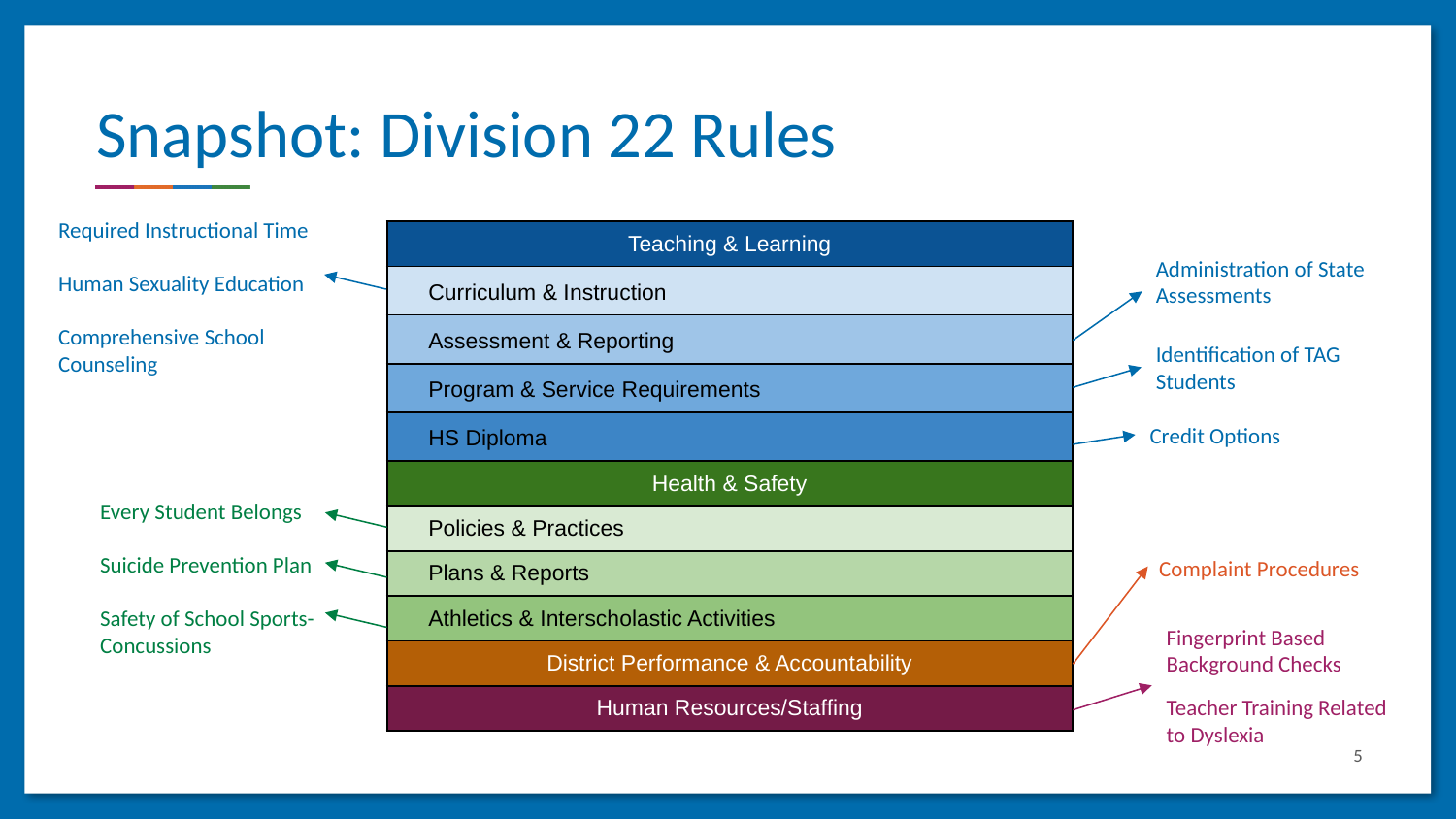

# Snapshot: Division 22 Rules
Required Instructional Time

Human Sexuality Education

Comprehensive School Counseling
| Teaching & Learning |
| --- |
| Curriculum & Instruction |
| Assessment & Reporting |
| Program & Service Requirements |
| HS Diploma |
| Health & Safety |
| Policies & Practices |
| Plans & Reports |
| Athletics & Interscholastic Activities |
| District Performance & Accountability |
| Human Resources/Staffing |
Administration of State Assessments
Identification of TAG Students
Credit Options
Every Student Belongs

Suicide Prevention Plan

Safety of School Sports- Concussions
Complaint Procedures
Fingerprint Based Background Checks

Teacher Training Related to Dyslexia
5